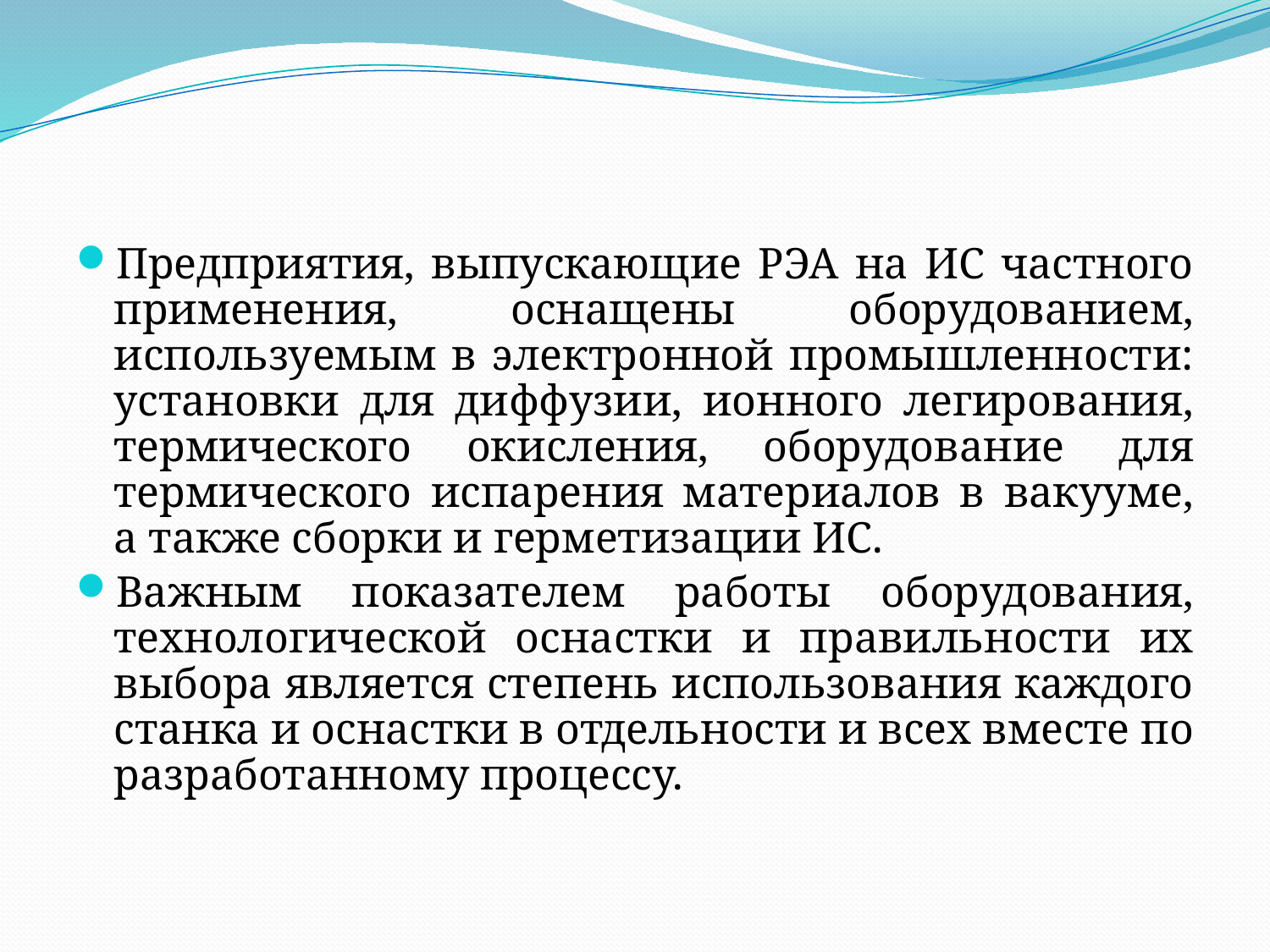

Предприятия, выпускающие РЭА на ИС частного применения, оснащены оборудованием, используемым в электронной промышленности: установки для диффузии, ионного легирования, термического окисления, оборудование для термического испарения материалов в вакууме, а также сборки и герметизации ИС.
Важным показателем работы оборудования, технологической оснастки и правильности их выбора является степень использования каждого станка и оснастки в отдельности и всех вместе по разработанному процессу.